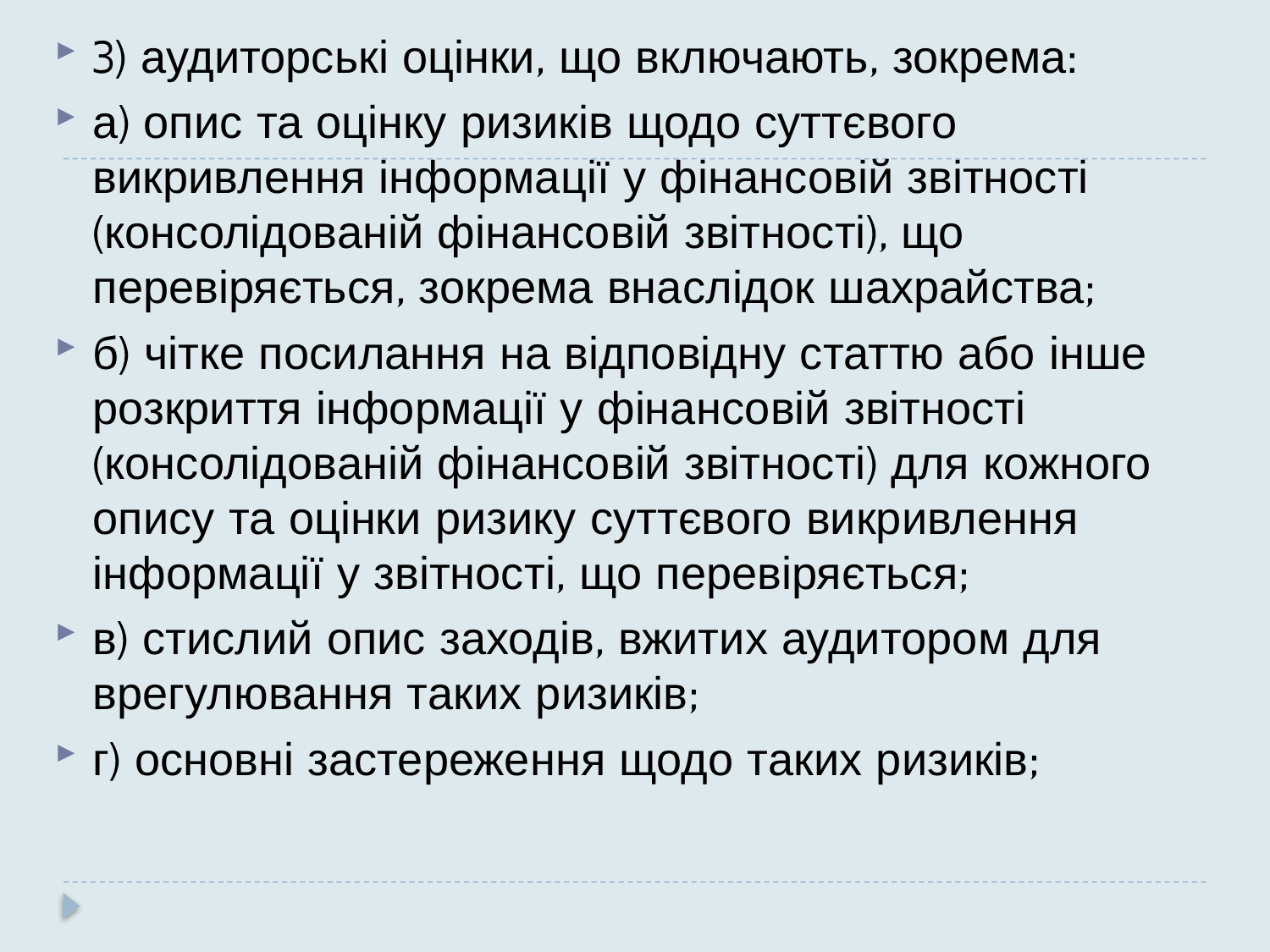

3) аудиторські оцінки, що включають, зокрема:
а) опис та оцінку ризиків щодо суттєвого викривлення інформації у фінансовій звітності (консолідованій фінансовій звітності), що перевіряється, зокрема внаслідок шахрайства;
б) чітке посилання на відповідну статтю або інше розкриття інформації у фінансовій звітності (консолідованій фінансовій звітності) для кожного опису та оцінки ризику суттєвого викривлення інформації у звітності, що перевіряється;
в) стислий опис заходів, вжитих аудитором для врегулювання таких ризиків;
г) основні застереження щодо таких ризиків;